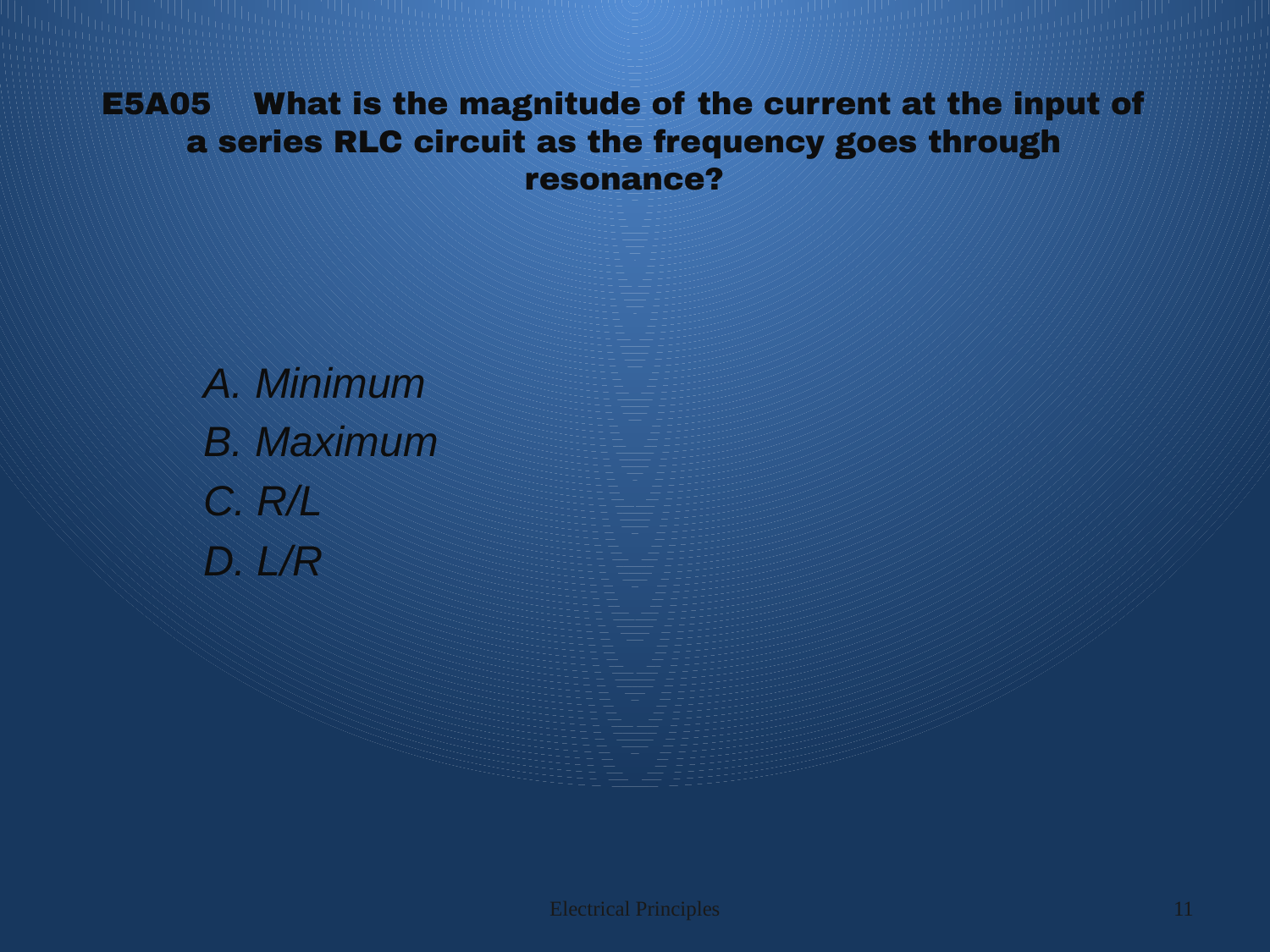

# E5A05    What is the magnitude of the current at the input of a series RLC circuit as the frequency goes through resonance?
A. Minimum
B. Maximum
C. R/L
D. L/R
Electrical Principles
11